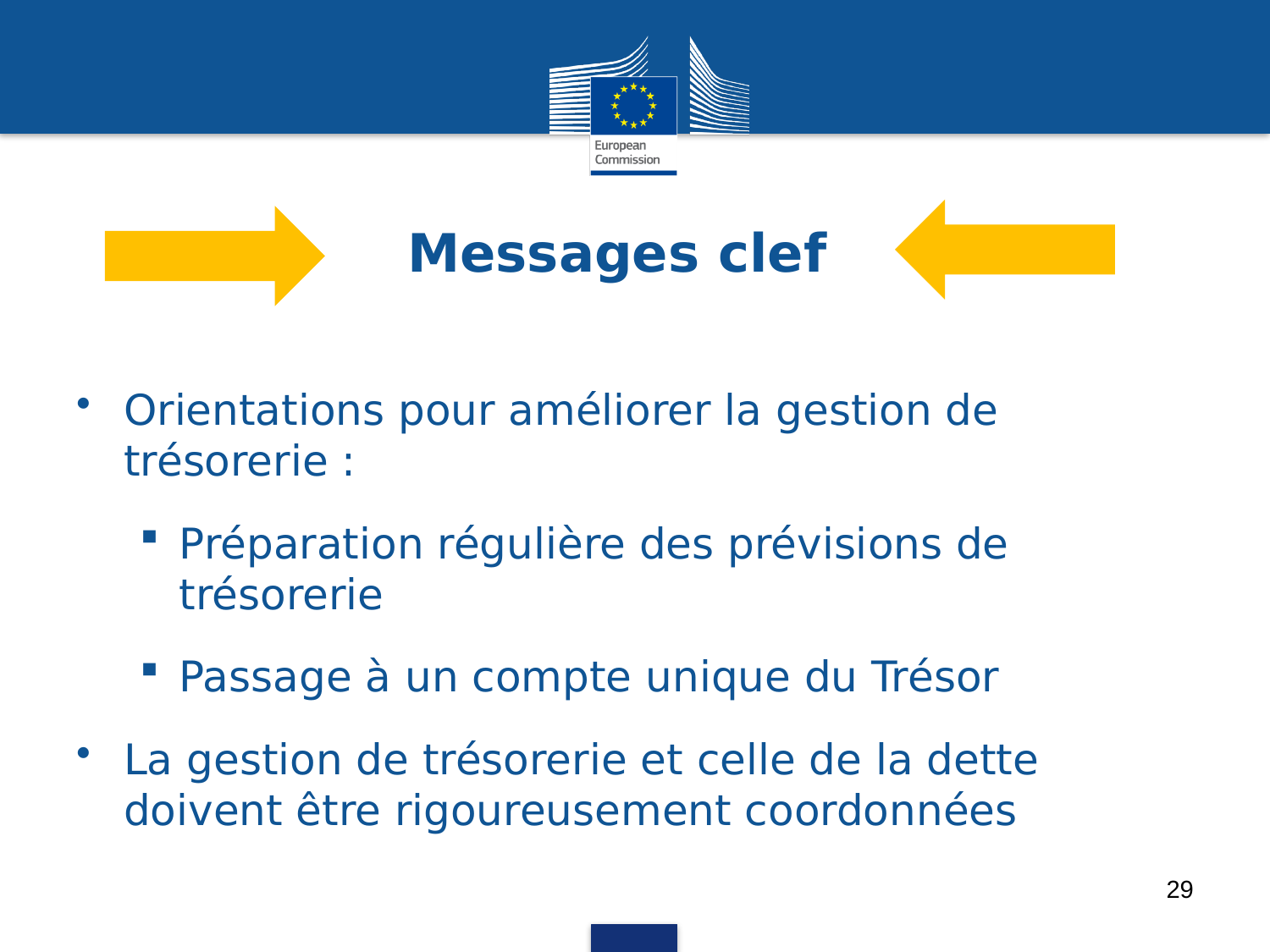

# Messages clef

Orientations pour améliorer la gestion de trésorerie :
Préparation régulière des prévisions de trésorerie
Passage à un compte unique du Trésor
La gestion de trésorerie et celle de la dette doivent être rigoureusement coordonnées

29